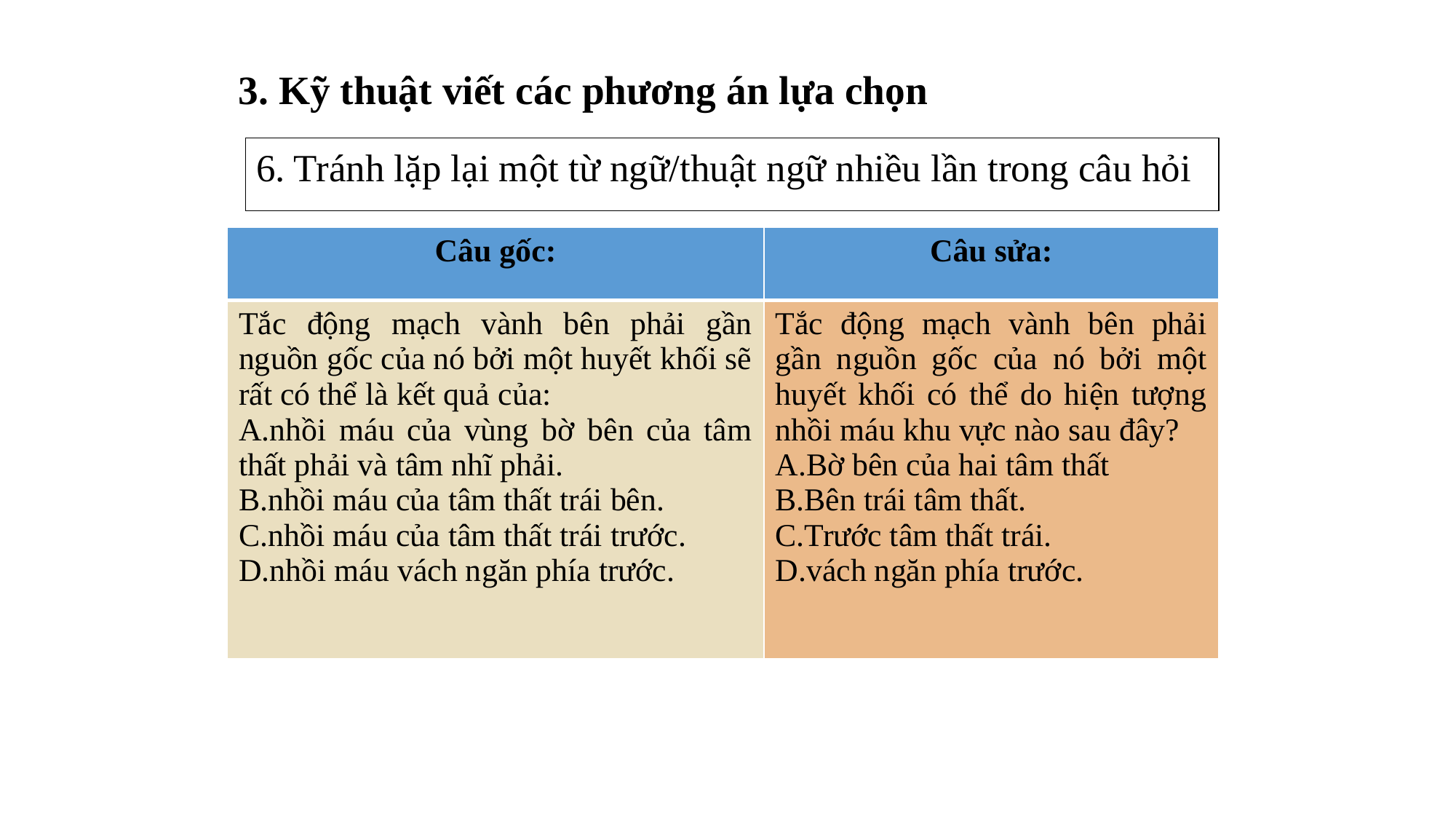

# 3. Kỹ thuật viết các phương án lựa chọn
6. Tránh lặp lại một từ ngữ/thuật ngữ nhiều lần trong câu hỏi
| Câu gốc: | Câu sửa: |
| --- | --- |
| Tắc động mạch vành bên phải gần nguồn gốc của nó bởi một huyết khối sẽ rất có thể là kết quả của: nhồi máu của vùng bờ bên của tâm thất phải và tâm nhĩ phải.  nhồi máu của tâm thất trái bên.  nhồi máu của tâm thất trái trước.  nhồi máu vách ngăn phía trước. | Tắc động mạch vành bên phải gần nguồn gốc của nó bởi một huyết khối có thể do hiện tượng nhồi máu khu vực nào sau đây? Bờ bên của hai tâm thất Bên trái tâm thất.  Trước tâm thất trái.  vách ngăn phía trước. |